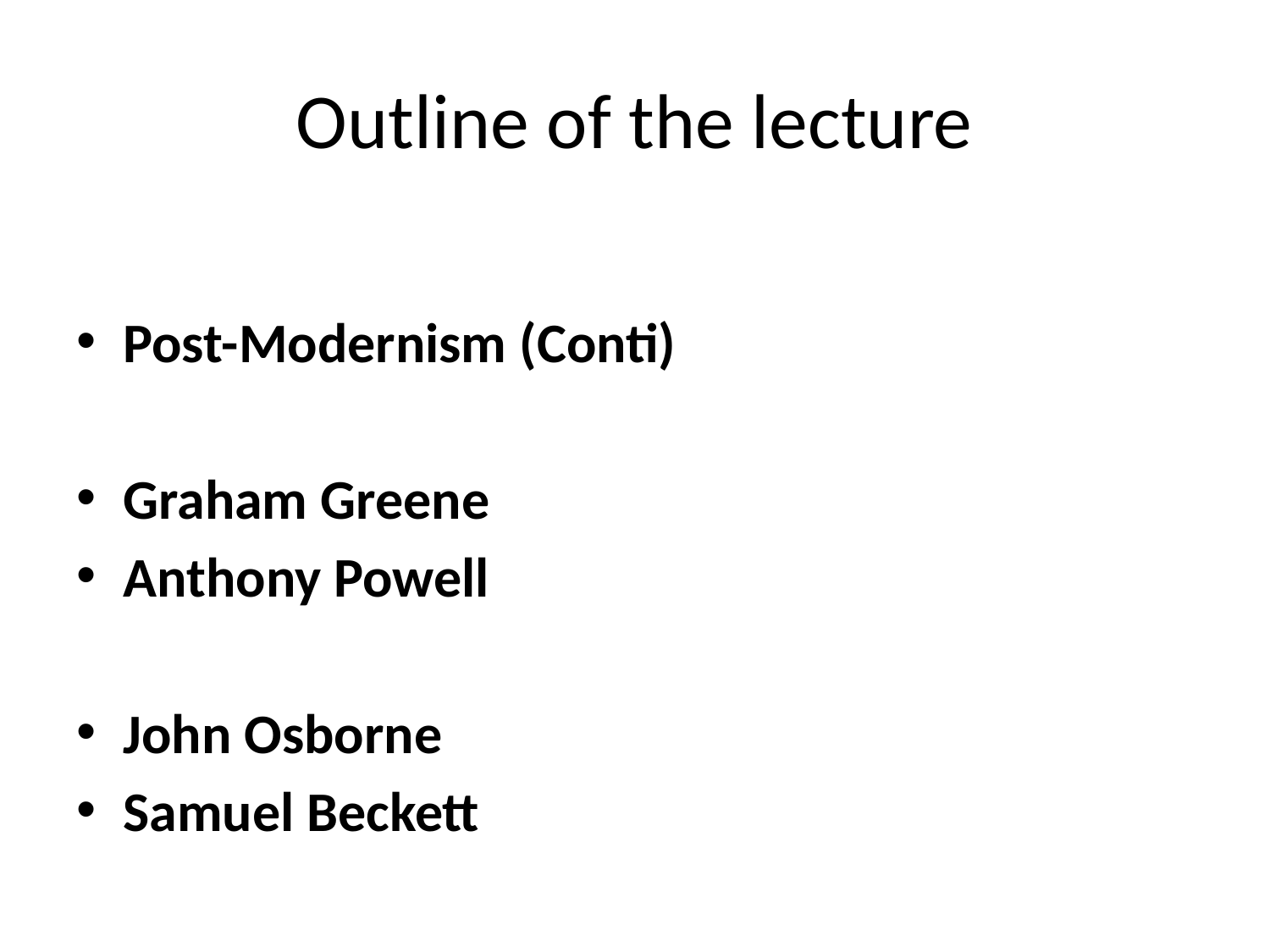

# Outline of the lecture

Post-Modernism (Conti)

Graham Greene
Anthony Powell

John Osborne
Samuel Beckett